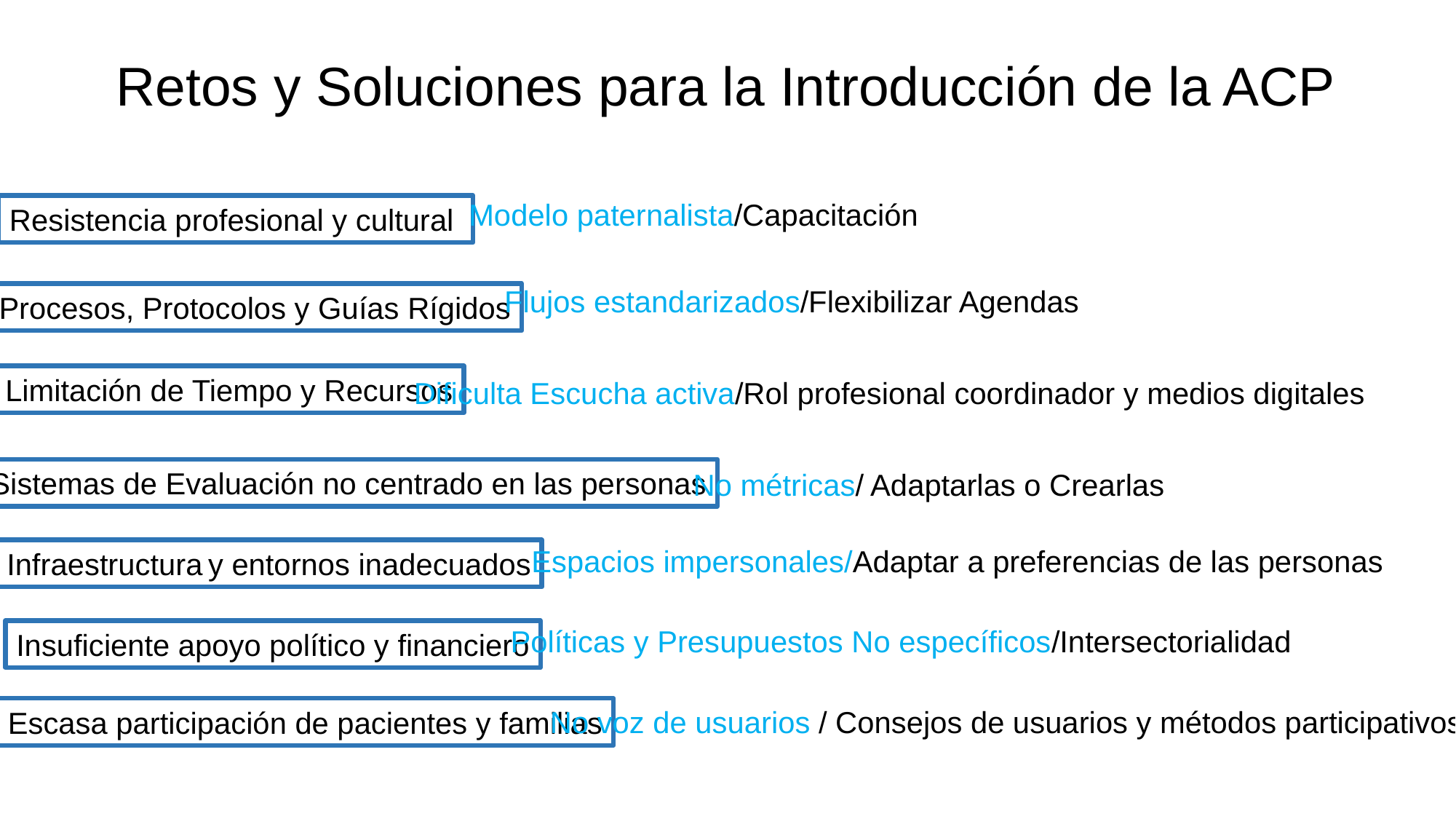

Retos y Soluciones para la Introducción de la ACP
Modelo paternalista/Capacitación
Resistencia profesional y cultural
Flujos estandarizados/Flexibilizar Agendas
Procesos, Protocolos y Guías Rígidos
Limitación de Tiempo y Recursos
Dificulta Escucha activa/Rol profesional coordinador y medios digitales
Sistemas de Evaluación no centrado en las personas
No métricas/ Adaptarlas o Crearlas
Espacios impersonales/Adaptar a preferencias de las personas
Infraestructura y entornos inadecuados
Políticas y Presupuestos No específicos/Intersectorialidad
Insuficiente apoyo político y financiero
No voz de usuarios / Consejos de usuarios y métodos participativos
Escasa participación de pacientes y familias